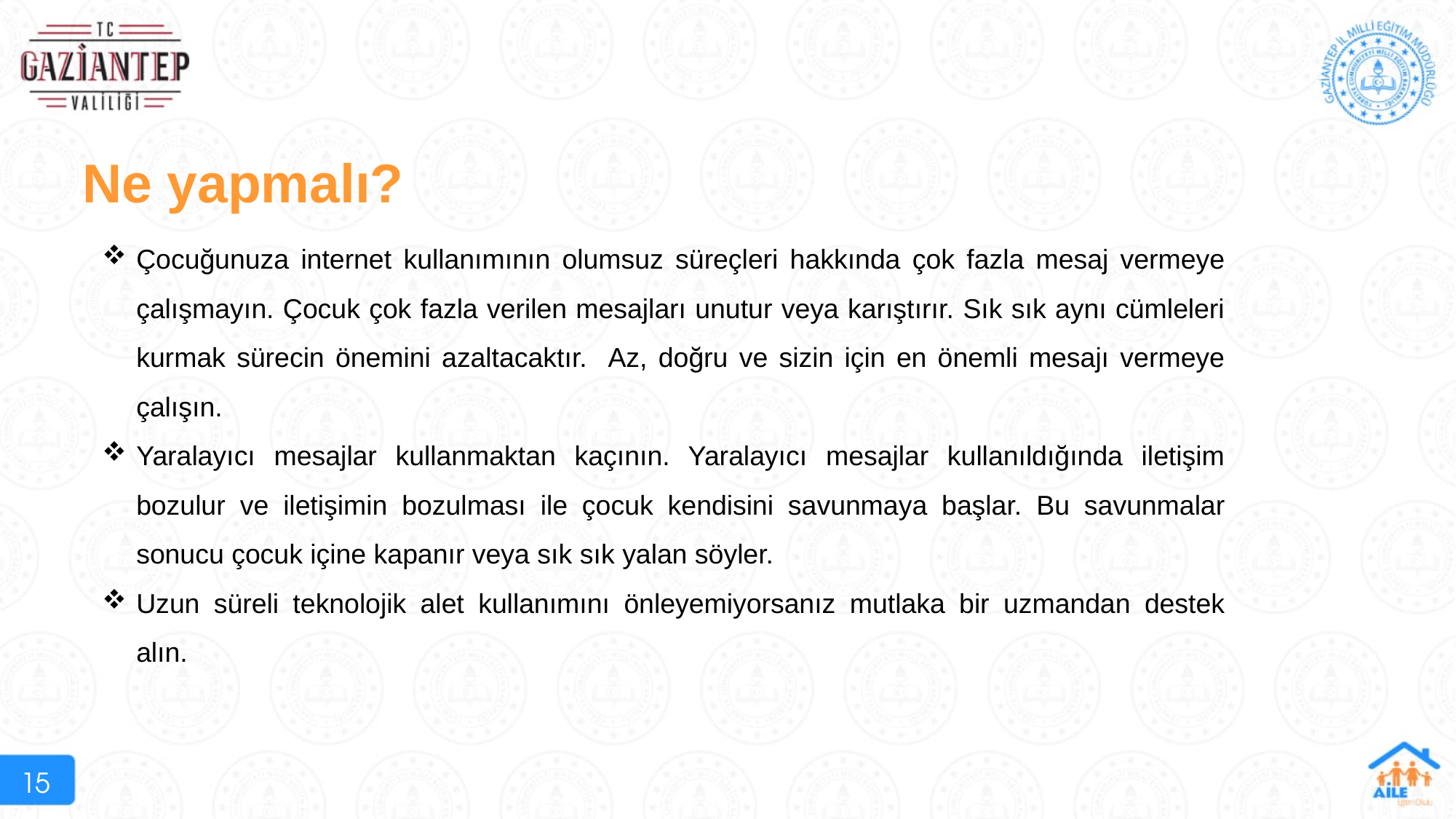

Ne yapmalı?
Çocuğunuza internet kullanımının olumsuz süreçleri hakkında çok fazla mesaj vermeye çalışmayın. Çocuk çok fazla verilen mesajları unutur veya karıştırır. Sık sık aynı cümleleri kurmak sürecin önemini azaltacaktır.  Az, doğru ve sizin için en önemli mesajı vermeye çalışın.
Yaralayıcı mesajlar kullanmaktan kaçının. Yaralayıcı mesajlar kullanıldığında iletişim bozulur ve iletişimin bozulması ile çocuk kendisini savunmaya başlar. Bu savunmalar sonucu çocuk içine kapanır veya sık sık yalan söyler.
Uzun süreli teknolojik alet kullanımını önleyemiyorsanız mutlaka bir uzmandan destek alın.

15